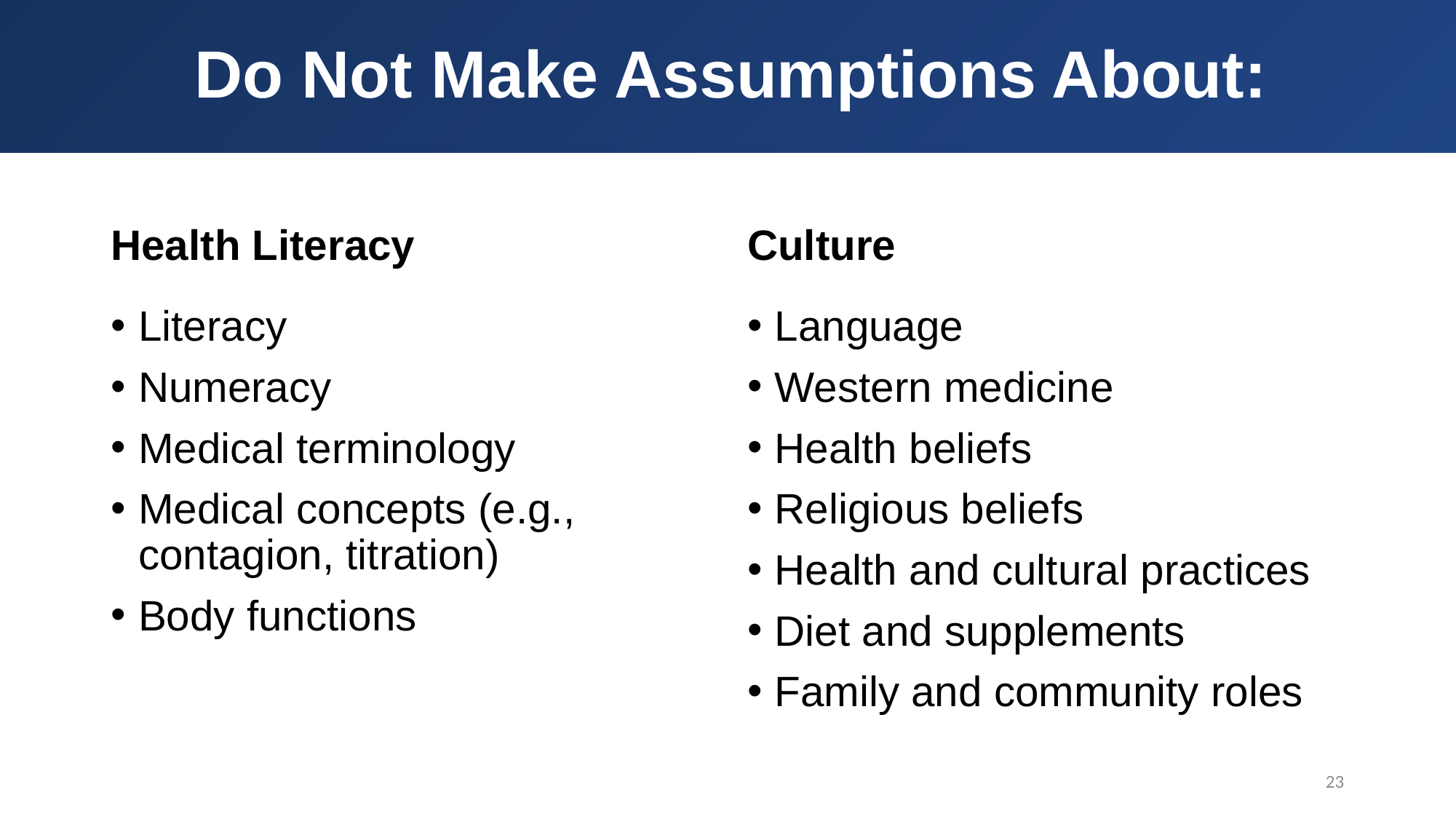

# Do Not Make Assumptions About:
Health Literacy
Culture
Literacy
Numeracy
Medical terminology
Medical concepts (e.g., contagion, titration)
Body functions

Language
Western medicine
Health beliefs
Religious beliefs
Health and cultural practices
Diet and supplements
Family and community roles

23